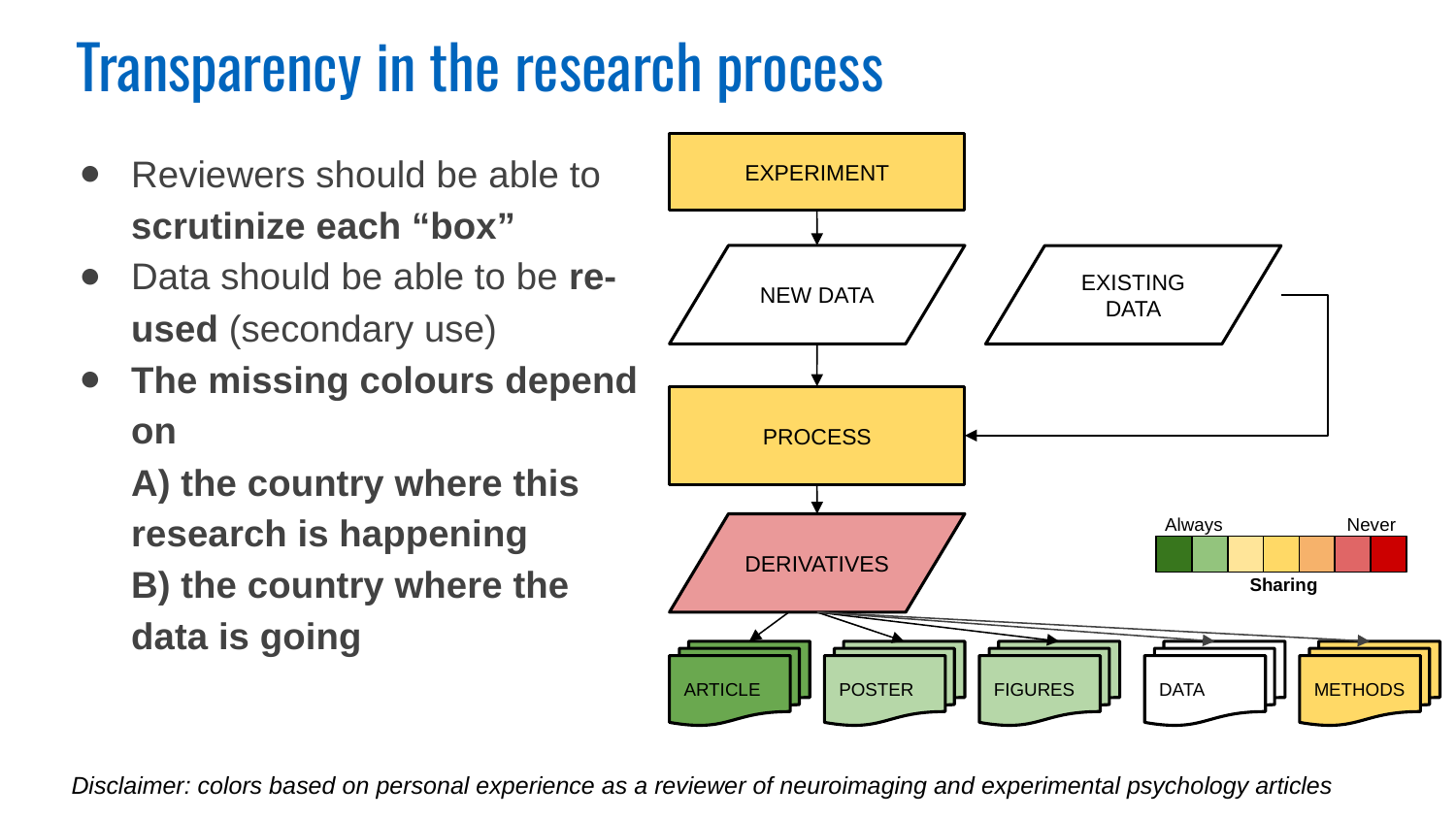

# Transparency in the research process
Reviewers should be able to scrutinize each “box”
Data should be able to be re-used (secondary use)
The missing colours depend on
A) the country where this research is happening
B) the country where the data is going
EXPERIMENT
NEW DATA
PROCESS
DERIVATIVES
ARTICLE
POSTER
FIGURES
EXISTING DATA
DATA
METHODS
Never
Always

Sharing
Disclaimer: colors based on personal experience as a reviewer of neuroimaging and experimental psychology articles